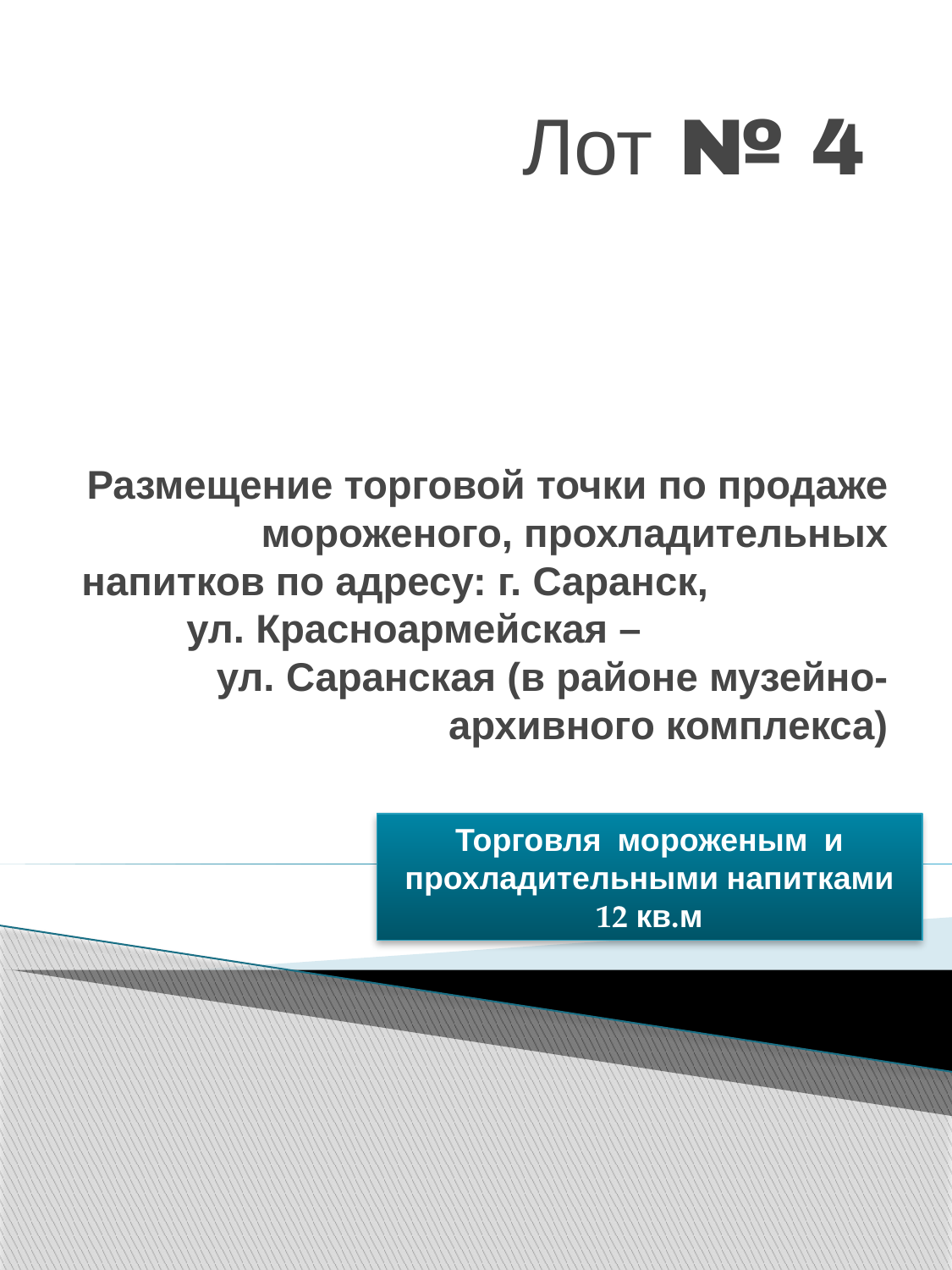

Лот № 4
# Размещение торговой точки по продаже мороженого, прохладительных напитков по адресу: г. Саранск,                      ул. Красноармейская –                       ул. Саранская (в районе музейно-архивного комплекса)
Торговля  мороженым  и прохладительными напитками 12 кв.м